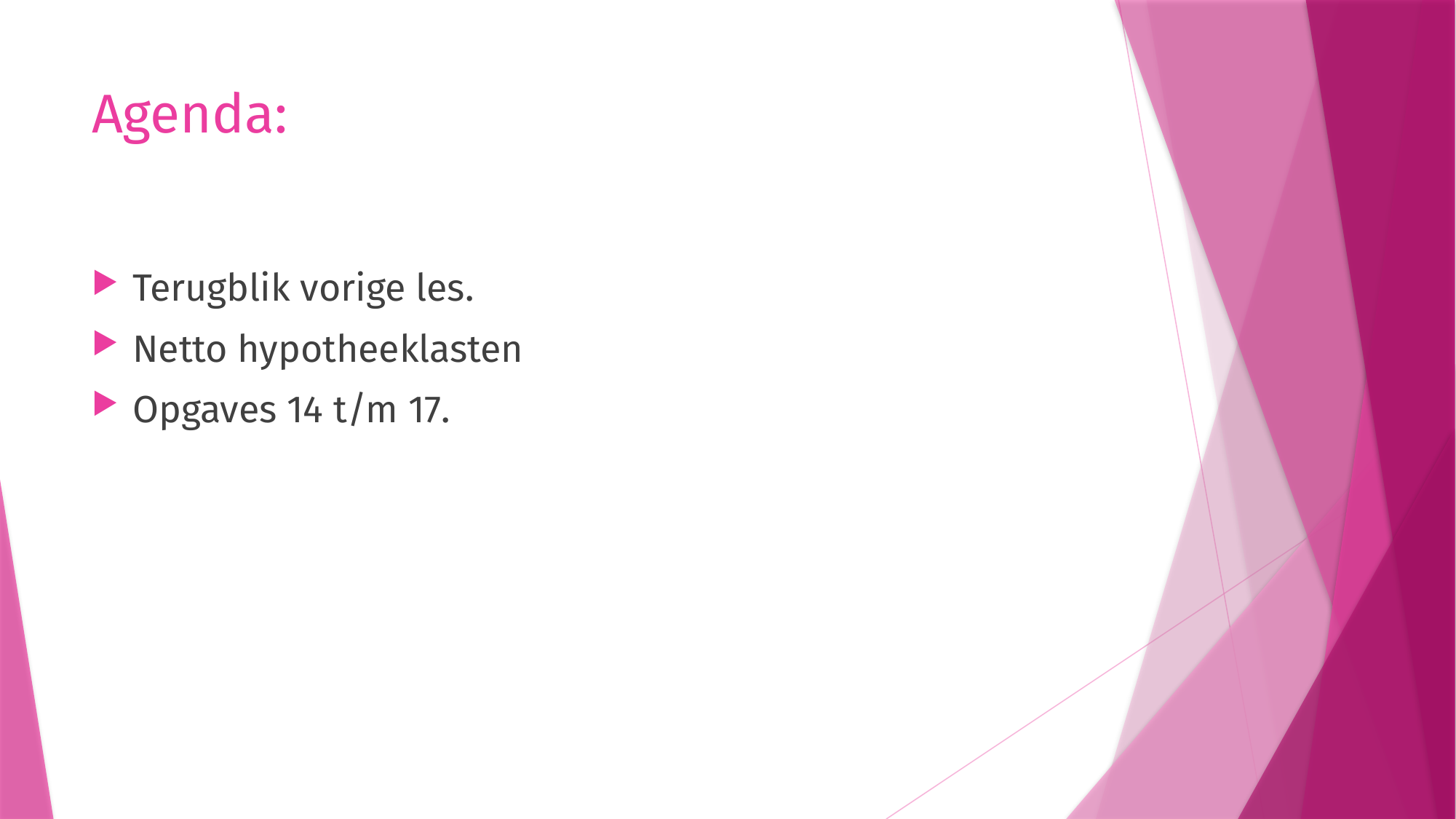

# Agenda:
Terugblik vorige les.
Netto hypotheeklasten
Opgaves 14 t/m 17.